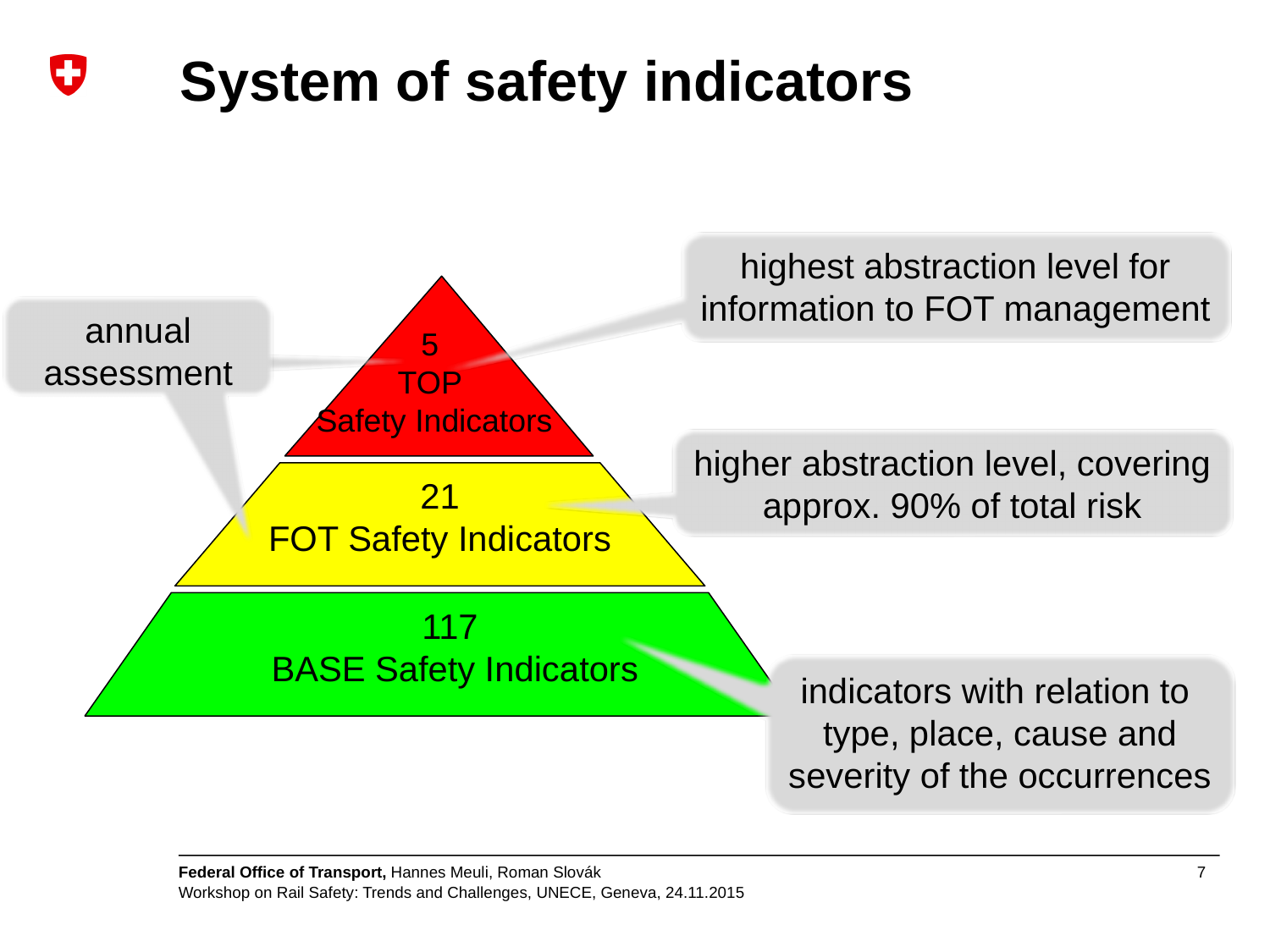

# System of safety indicators
highest abstraction level for information to FOT management

annual assessment

5
TOP
 Safety Indicators
higher abstraction level, covering approx. 90% of total risk

21
FOT Safety Indicators

117
BASE Safety Indicators
indicators with relation to  type, place, cause and severity of the occurrences